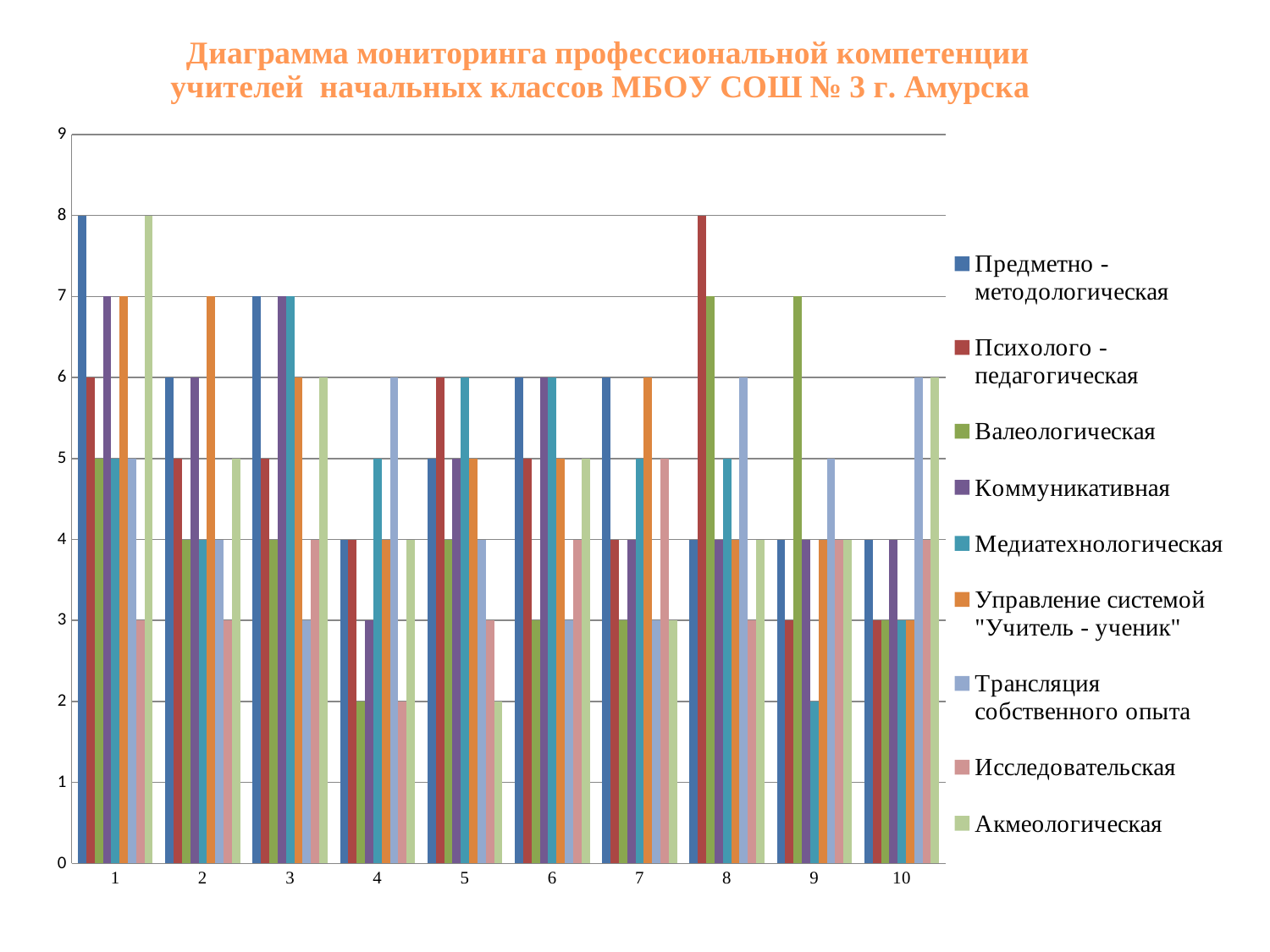

### Chart: Диаграмма мониторинга профессиональной компетенции учителей  начальных классов МБОУ СОШ № 3 г. Амурска

| Category | Предметно -методологическая  | Психолого - педагогическая | Валеологическая | Коммуникативная | Медиатехнологическая | Управление системой "Учитель - ученик" | Трансляция собственного опыта | Исследовательская | Акмеологическая  |
|---|---|---|---|---|---|---|---|---|---|